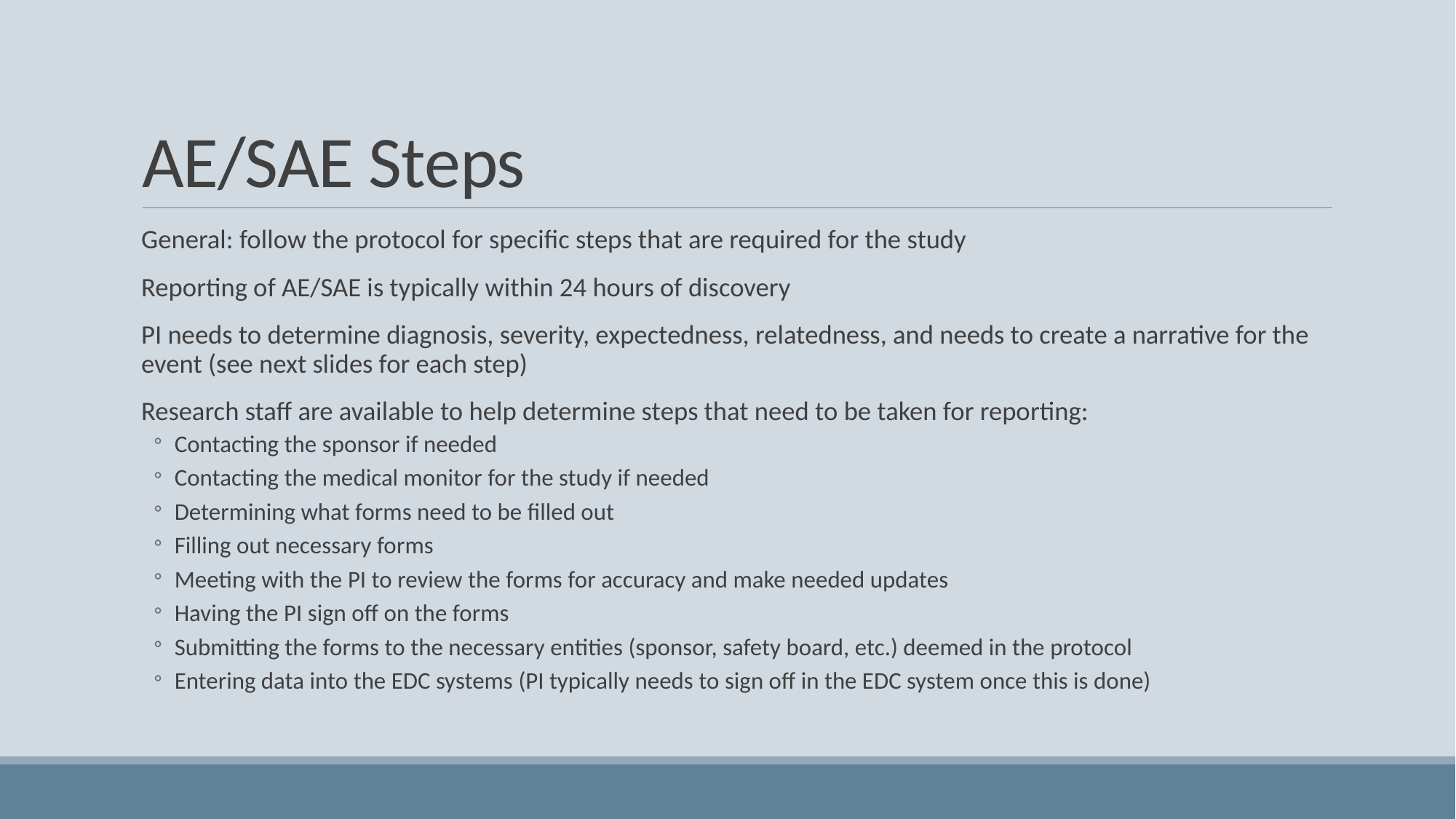

# AE/SAE Steps
General: follow the protocol for specific steps that are required for the study
Reporting of AE/SAE is typically within 24 hours of discovery
PI needs to determine diagnosis, severity, expectedness, relatedness, and needs to create a narrative for the event (see next slides for each step)
Research staff are available to help determine steps that need to be taken for reporting:
Contacting the sponsor if needed
Contacting the medical monitor for the study if needed
Determining what forms need to be filled out
Filling out necessary forms
Meeting with the PI to review the forms for accuracy and make needed updates
Having the PI sign off on the forms
Submitting the forms to the necessary entities (sponsor, safety board, etc.) deemed in the protocol
Entering data into the EDC systems (PI typically needs to sign off in the EDC system once this is done)